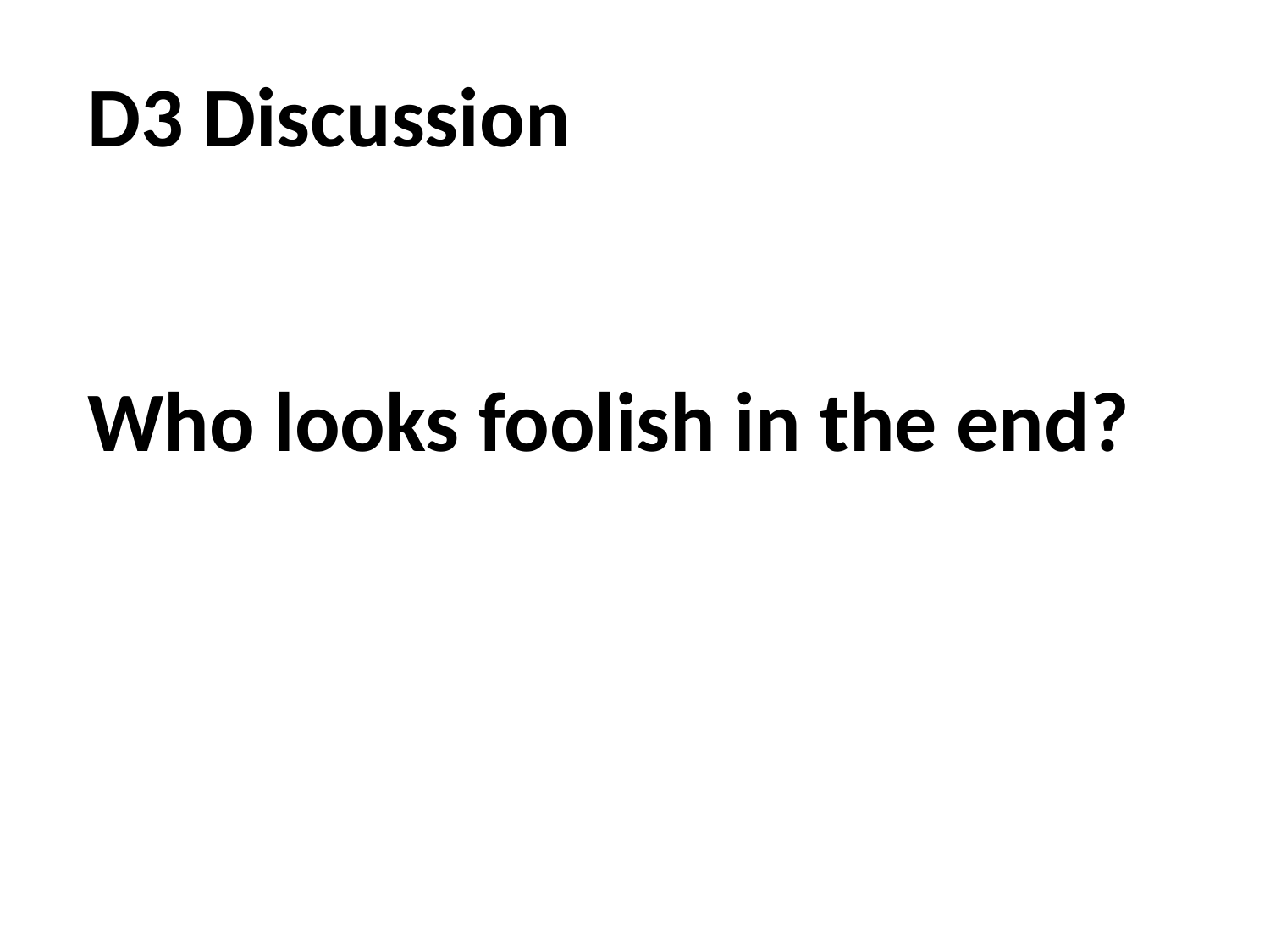

D3 Discussion

Who looks foolish in the end?